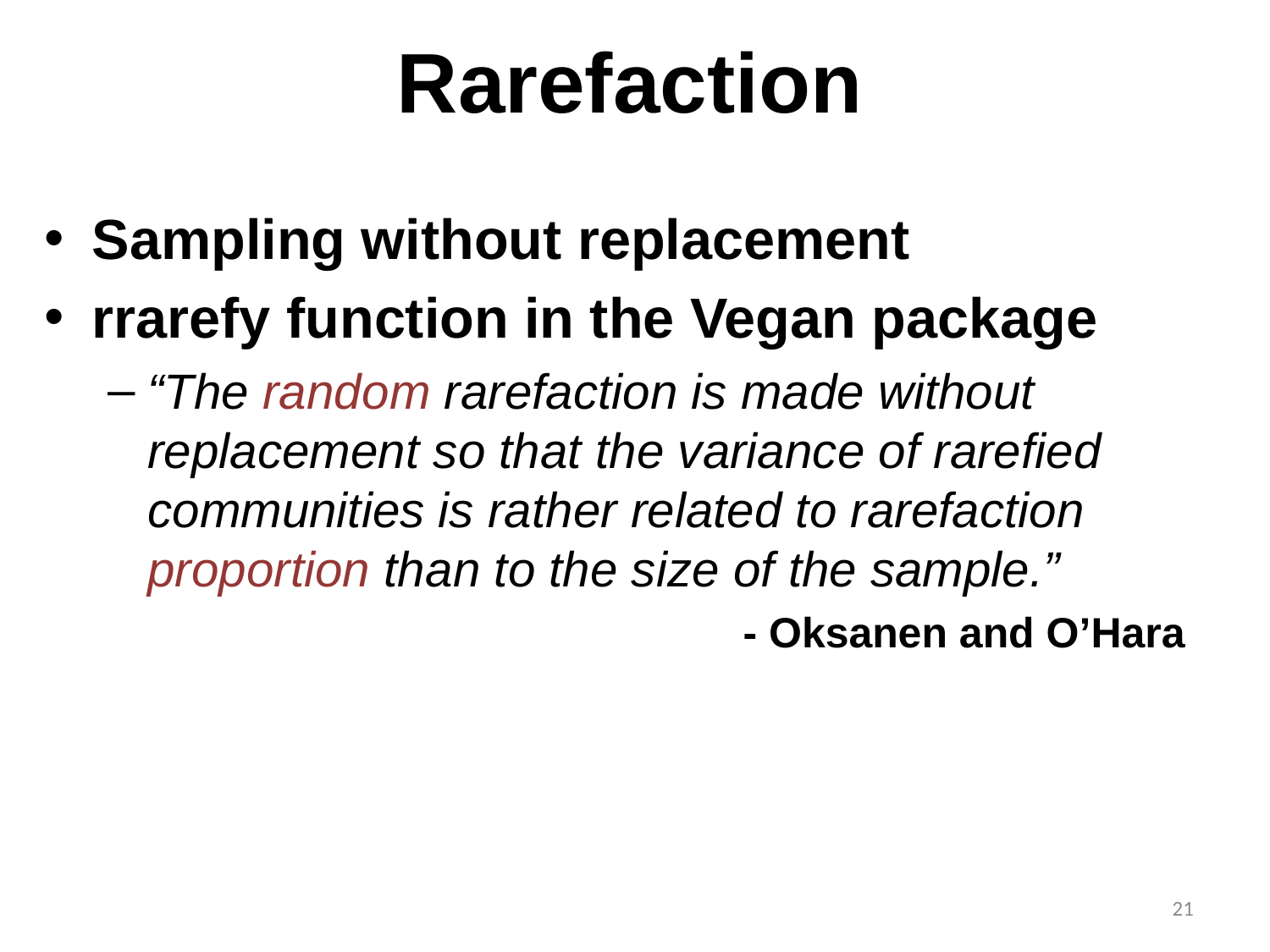

# Rarefaction
Sampling without replacement
rrarefy function in the Vegan package
“The random rarefaction is made without replacement so that the variance of rarefied communities is rather related to rarefaction proportion than to the size of the sample.”
					- Oksanen and O’Hara
21